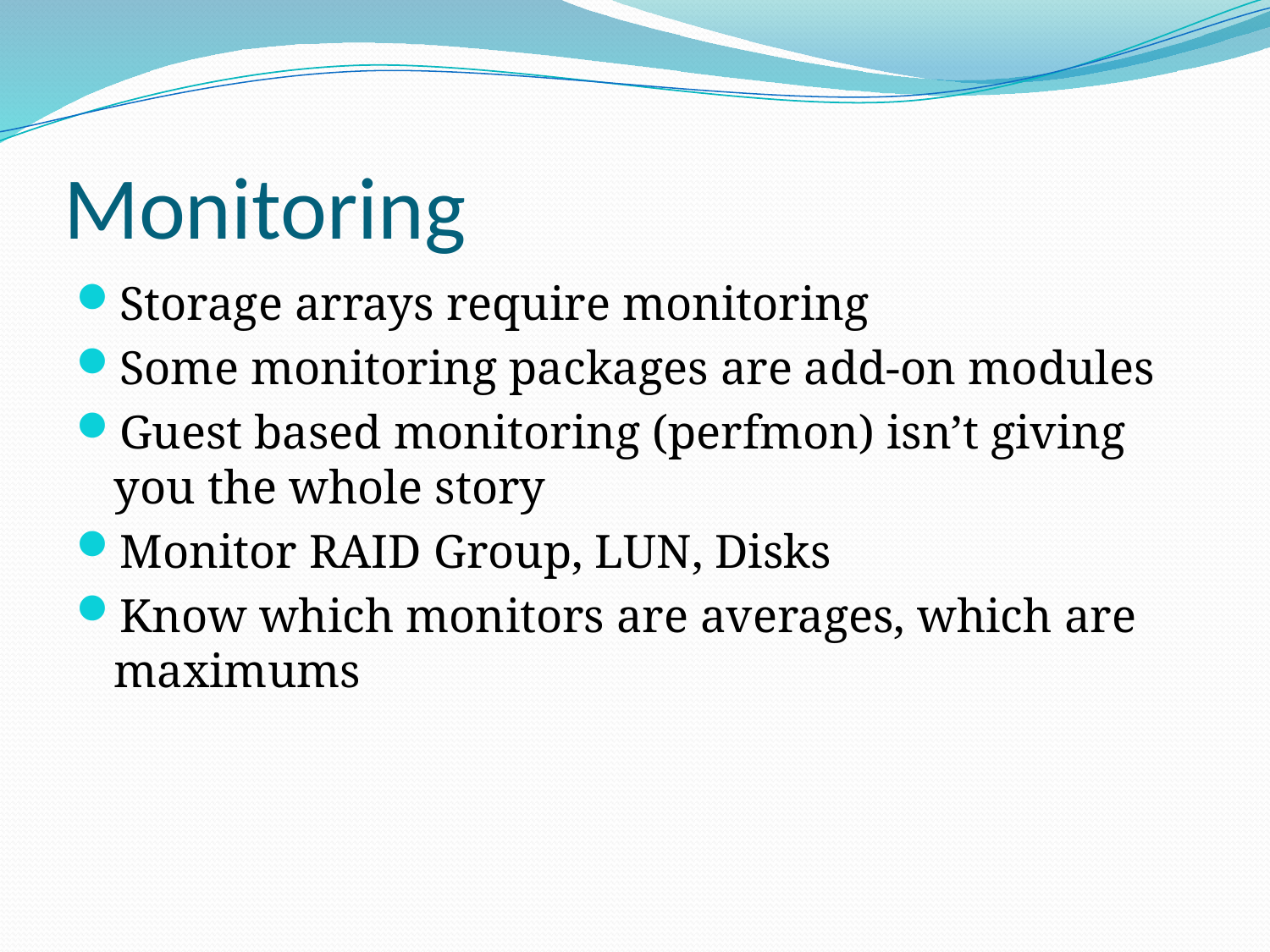

# Monitoring
Storage arrays require monitoring
Some monitoring packages are add-on modules
Guest based monitoring (perfmon) isn’t giving you the whole story
Monitor RAID Group, LUN, Disks
Know which monitors are averages, which are maximums